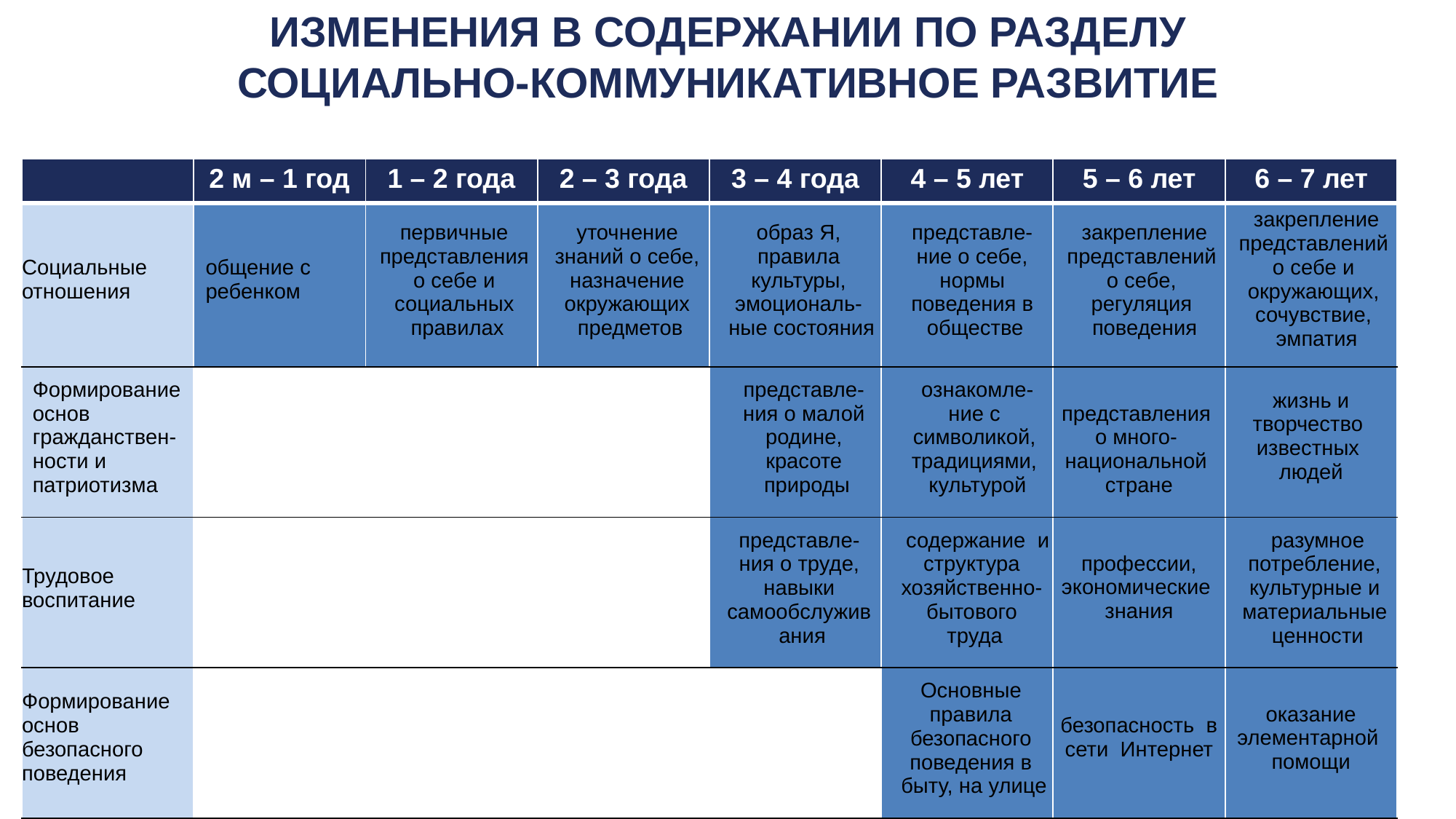

# ИЗМЕНЕНИЯ В СОДЕРЖАНИИ ПО РАЗДЕЛУ СОЦИАЛЬНО-КОММУНИКАТИВНОЕ РАЗВИТИЕ
|  | 2 м – 1 год | 1 – 2 года | 2 – 3 года | 3 – 4 года | 4 – 5 лет | 5 – 6 лет | 6 – 7 лет |
| --- | --- | --- | --- | --- | --- | --- | --- |
| Социальные отношения | общение с ребенком | первичные представления о себе и социальных правилах | уточнение знаний о себе, назначение окружающих предметов | образ Я, правила культуры, эмоциональ- ные состояния | представле- ние о себе, нормы поведения в обществе | закрепление представлений о себе, регуляция поведения | закрепление представлений о себе и окружающих, сочувствие, эмпатия |
| Формирование основ гражданствен- ности и патриотизма |  |  |  | представле- ния о малой родине, красоте природы | ознакомле- ние с символикой, традициями, культурой | представления о много- национальной стране | жизнь и творчество известных людей |
| Трудовое воспитание |  |  |  | представле- ния о труде, навыки самообслужив ания | содержание и структура хозяйственно- бытового труда | профессии, экономические знания | разумное потребление, культурные и материальные ценности |
| Формирование основ безопасного поведения |  |  |  |  | Основные правила безопасного поведения в быту, на улице | безопасность в сети Интернет | оказание элементарной помощи |